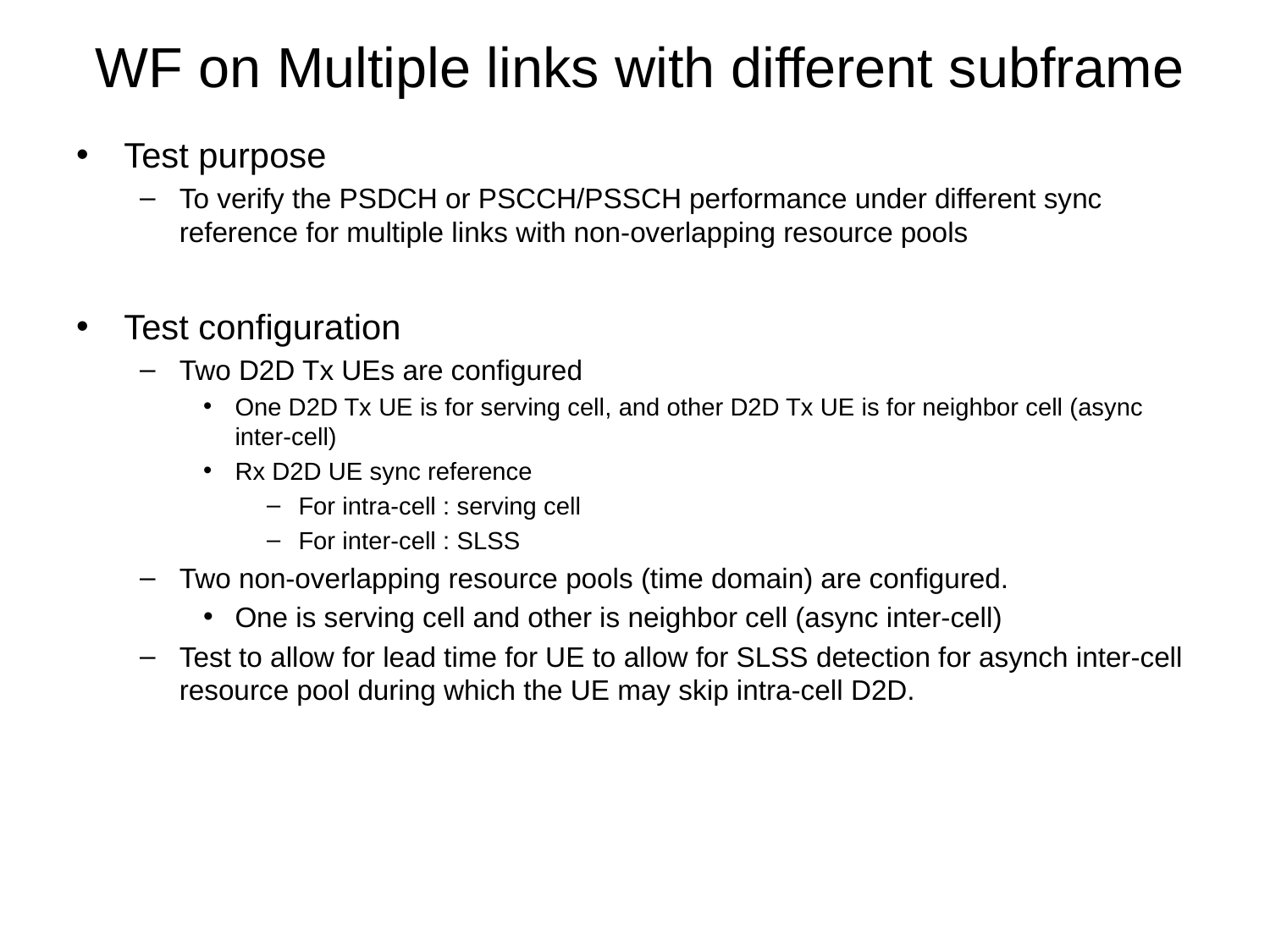

# WF on Multiple links with different subframe
Test purpose
To verify the PSDCH or PSCCH/PSSCH performance under different sync reference for multiple links with non-overlapping resource pools

Test configuration
Two D2D Tx UEs are configured
One D2D Tx UE is for serving cell, and other D2D Tx UE is for neighbor cell (async inter-cell)
Rx D2D UE sync reference
For intra-cell : serving cell
For inter-cell : SLSS
Two non-overlapping resource pools (time domain) are configured.
One is serving cell and other is neighbor cell (async inter-cell)
Test to allow for lead time for UE to allow for SLSS detection for asynch inter-cell resource pool during which the UE may skip intra-cell D2D.